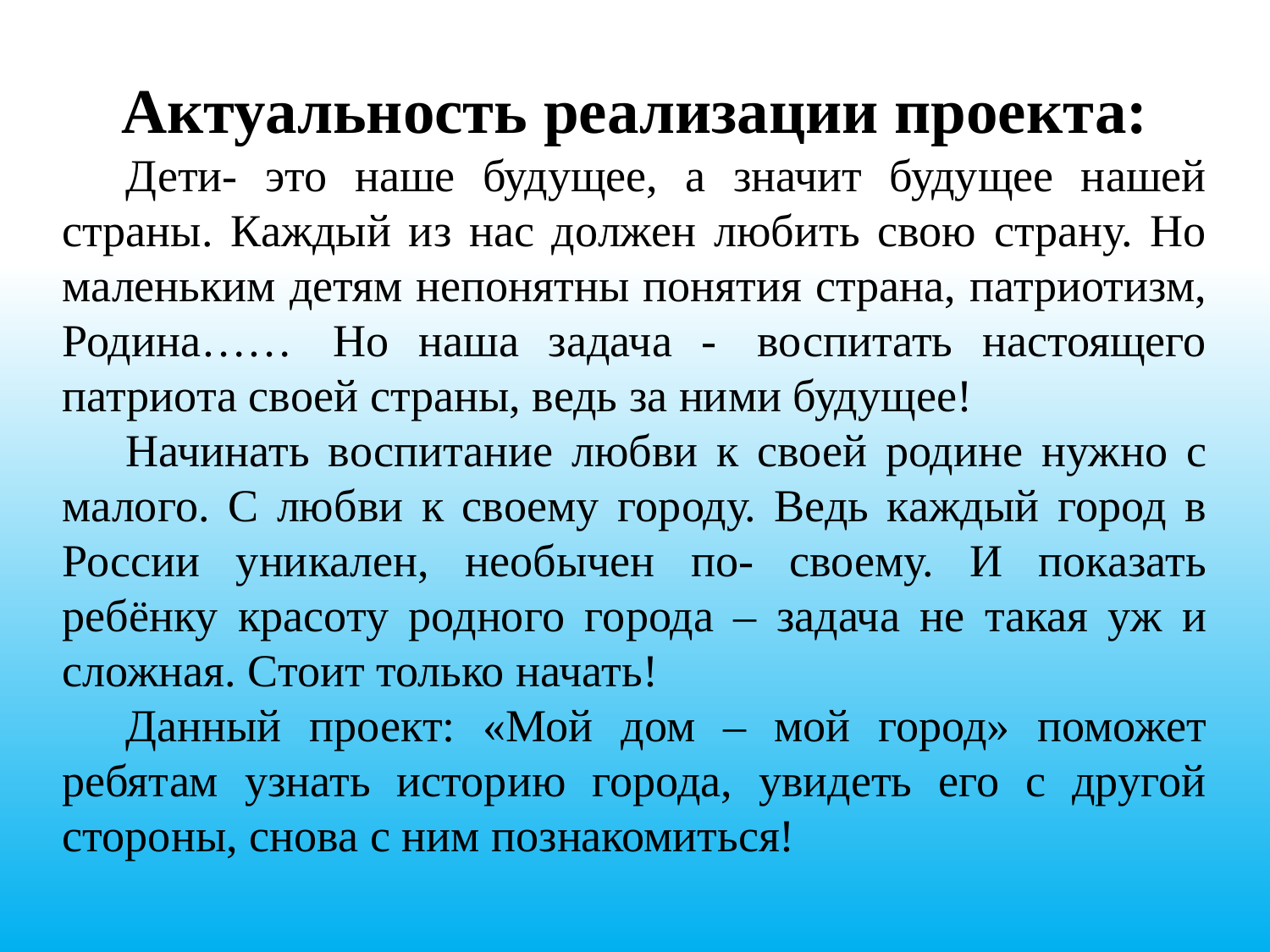

Актуальность реализации проекта:
Дети- это наше будущее, а значит будущее нашей страны. Каждый из нас должен любить свою страну. Но маленьким детям непонятны понятия страна, патриотизм, Родина……  Но наша задача -  воспитать настоящего патриота своей страны, ведь за ними будущее!
Начинать воспитание любви к своей родине нужно с малого. С любви к своему городу. Ведь каждый город в России уникален, необычен по- своему. И показать ребёнку красоту родного города – задача не такая уж и сложная. Стоит только начать!
Данный проект: «Мой дом – мой город» поможет ребятам узнать историю города, увидеть его с другой стороны, снова с ним познакомиться!